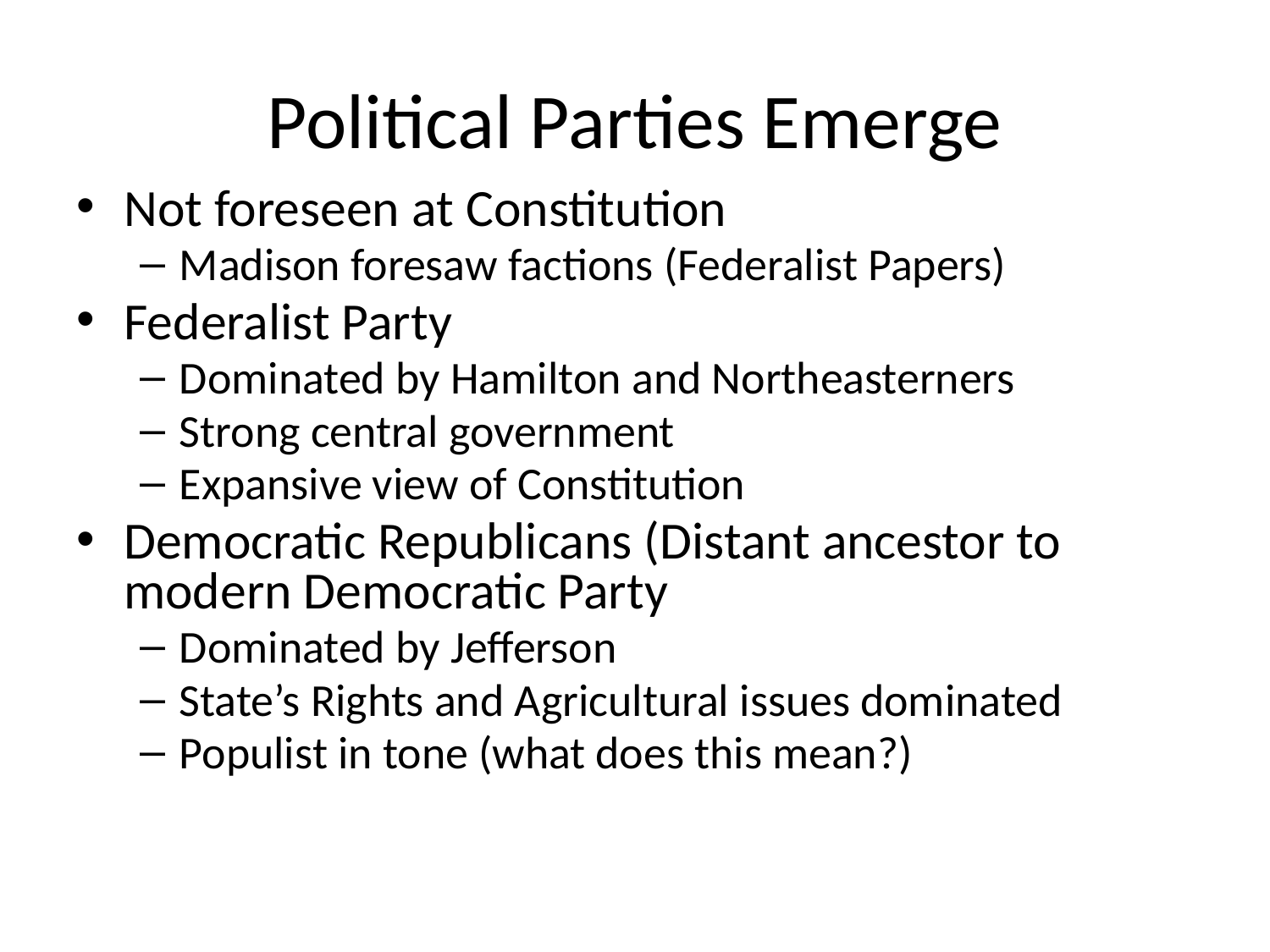

# Political Parties Emerge
Not foreseen at Constitution
Madison foresaw factions (Federalist Papers)
Federalist Party
Dominated by Hamilton and Northeasterners
Strong central government
Expansive view of Constitution
Democratic Republicans (Distant ancestor to modern Democratic Party
Dominated by Jefferson
State’s Rights and Agricultural issues dominated
Populist in tone (what does this mean?)